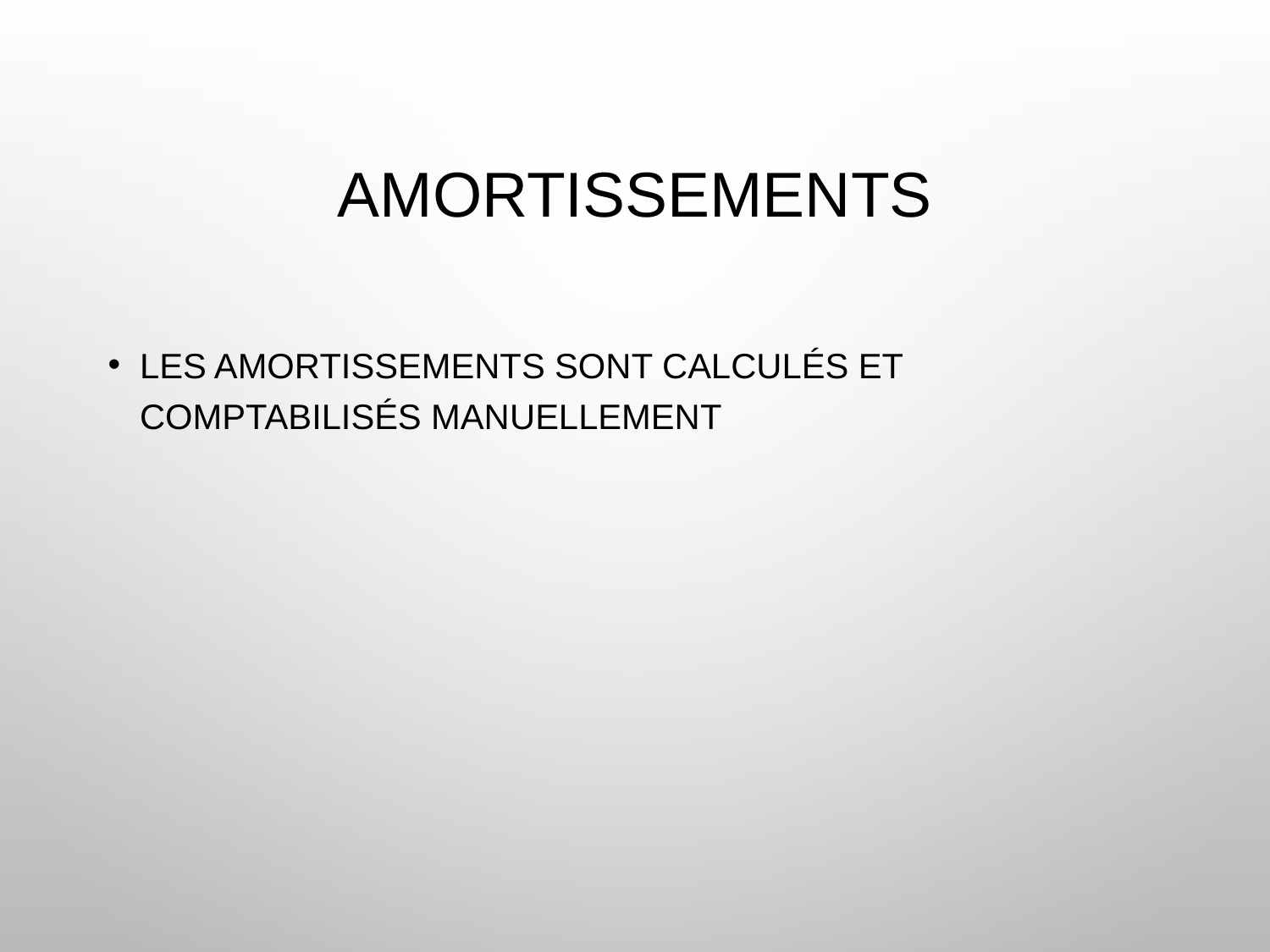

# Amortissements
Les amortissements sont calculés et comptabilisés manuellement